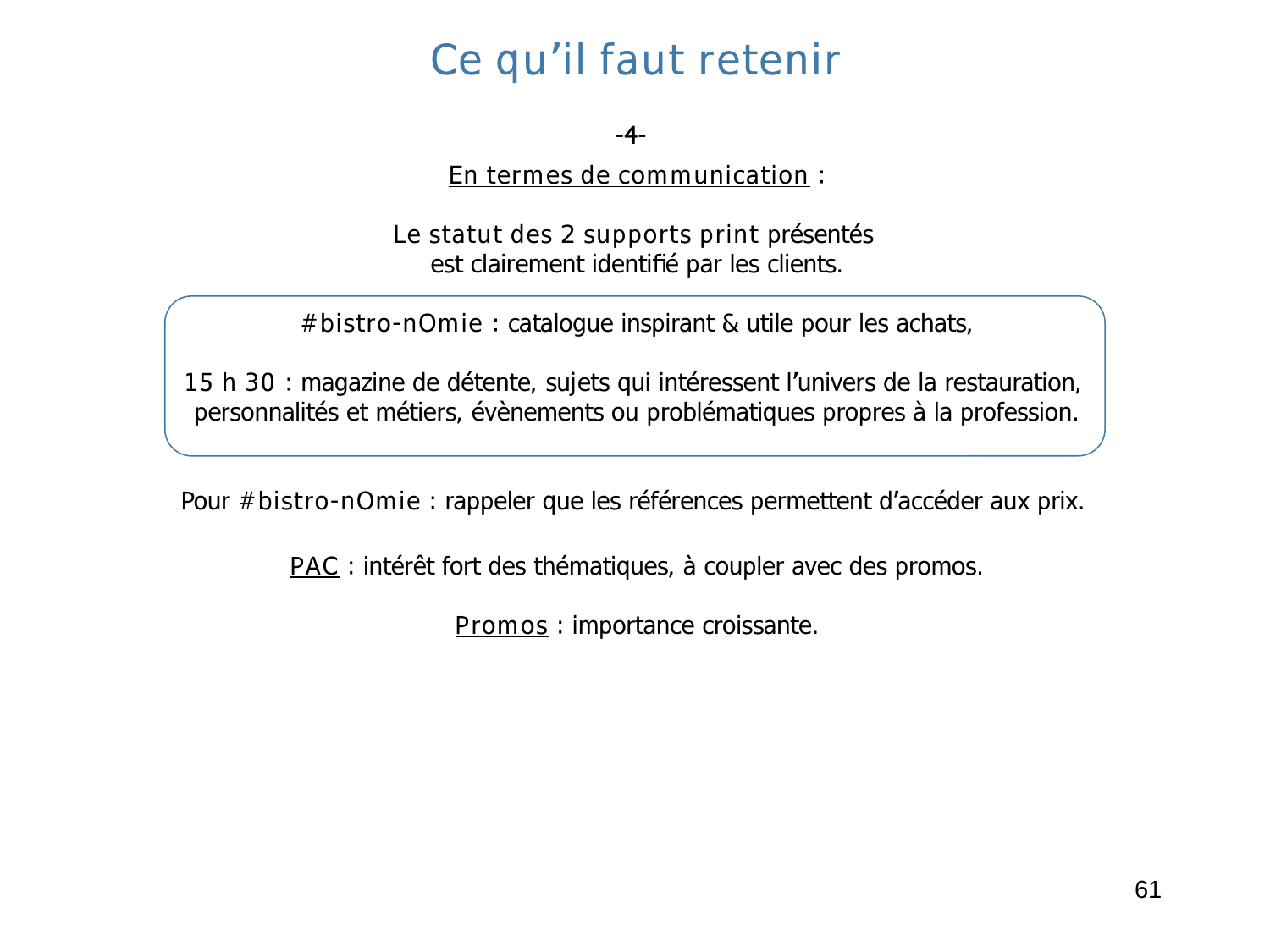

Ce qu’il faut retenir
-4-
En termes de communication :

Le statut des 2 supports print présentés
est clairement identifié par les clients.

#bistro-nOmie : catalogue inspirant & utile pour les achats,

15 h 30 : magazine de détente, sujets qui intéressent l’univers de la restauration,
personnalités et métiers, évènements ou problématiques propres à la profession.

Pour #bistro-nOmie : rappeler que les références permettent d’accéder aux prix.

PAC : intérêt fort des thématiques, à coupler avec des promos.

Promos : importance croissante.
61